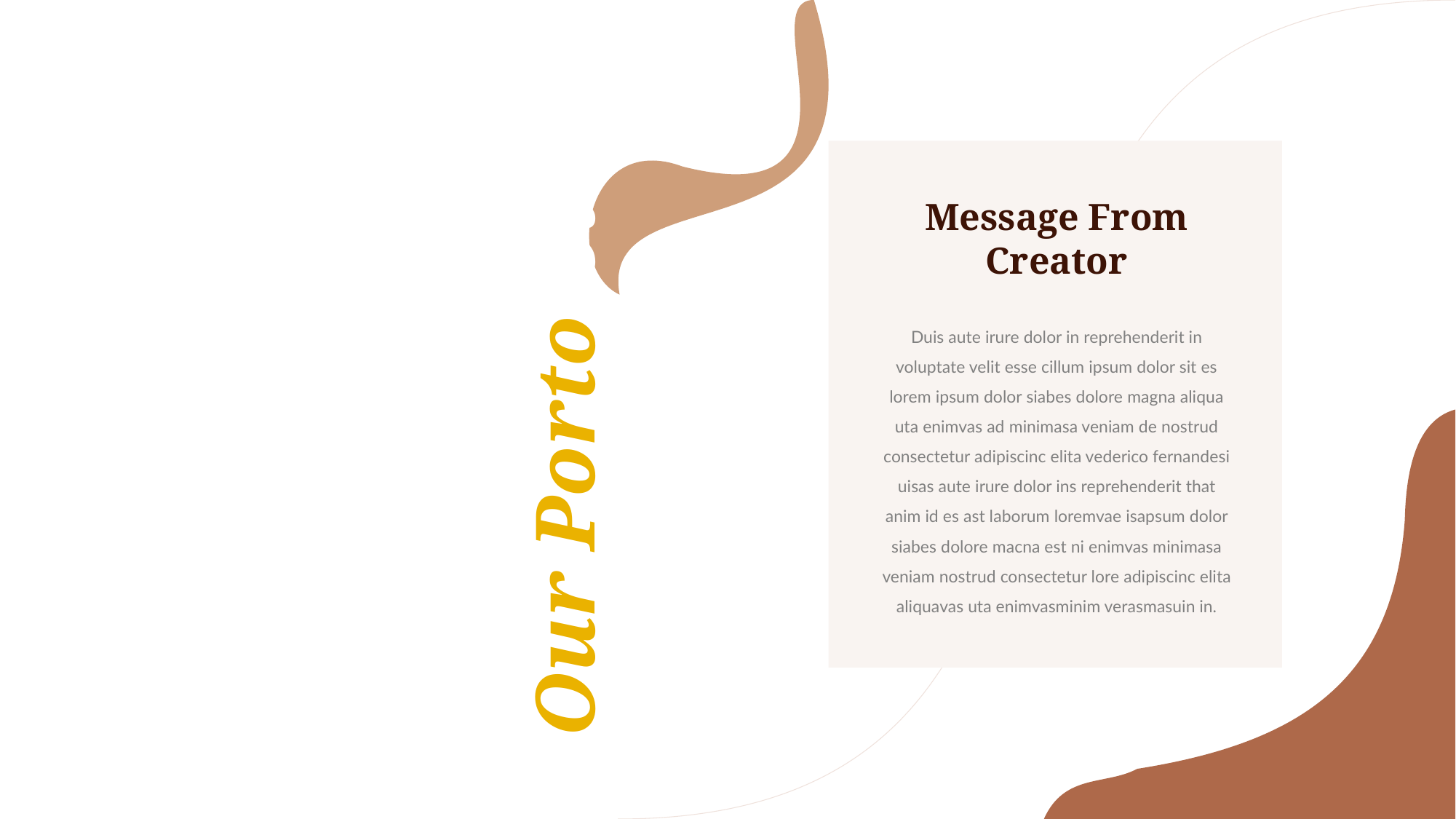

Message From Creator
Duis aute irure dolor in reprehenderit in voluptate velit esse cillum ipsum dolor sit es lorem ipsum dolor siabes dolore magna aliqua uta enimvas ad minimasa veniam de nostrud consectetur adipiscinc elita vederico fernandesi uisas aute irure dolor ins reprehenderit that anim id es ast laborum loremvae isapsum dolor siabes dolore macna est ni enimvas minimasa veniam nostrud consectetur lore adipiscinc elita aliquavas uta enimvasminim verasmasuin in.
Our Portofolios